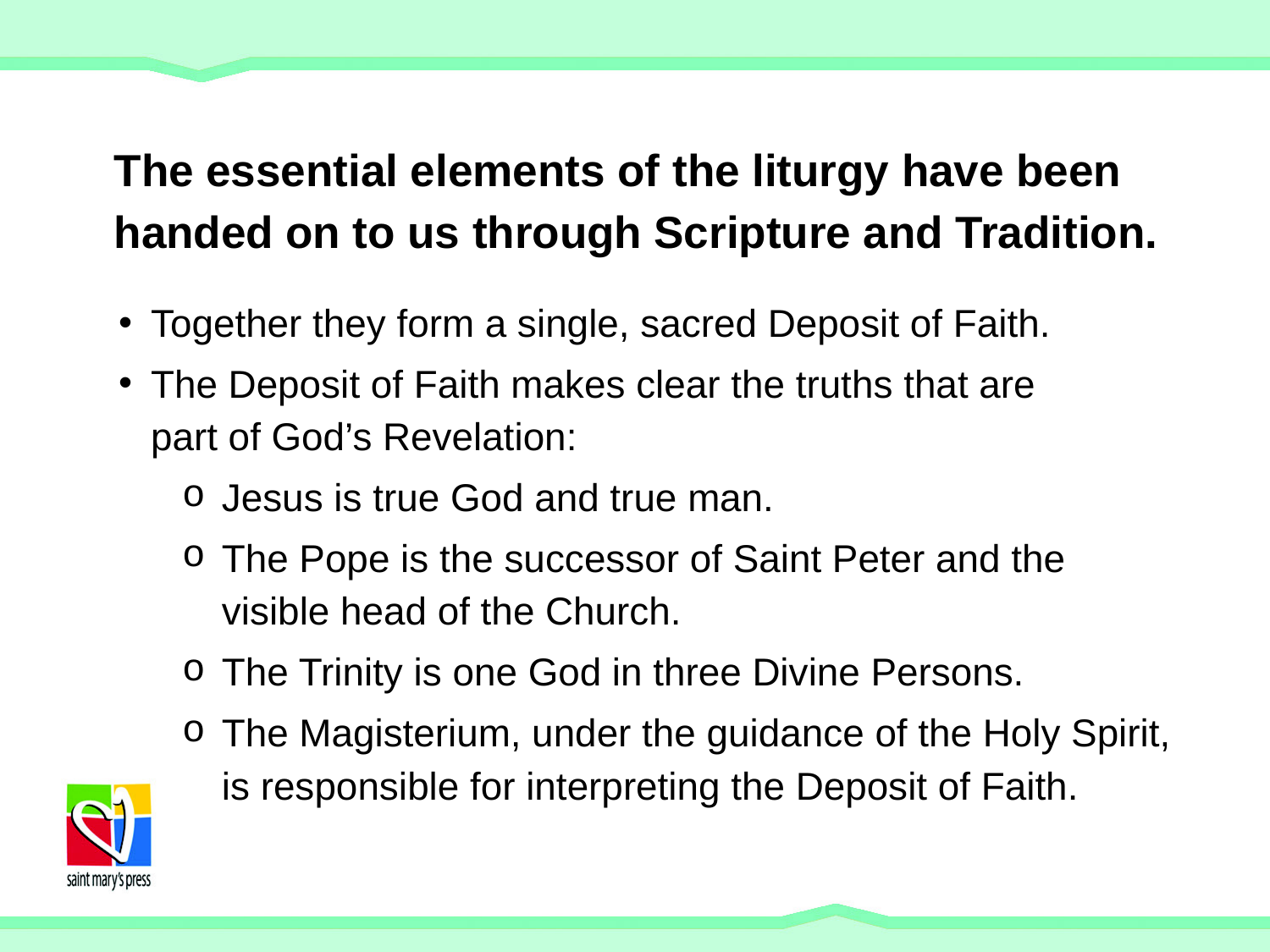

# The essential elements of the liturgy have been handed on to us through Scripture and Tradition.
Together they form a single, sacred Deposit of Faith.
The Deposit of Faith makes clear the truths that are
part of God’s Revelation:
Jesus is true God and true man.
The Pope is the successor of Saint Peter and the visible head of the Church.
The Trinity is one God in three Divine Persons.
The Magisterium, under the guidance of the Holy Spirit, is responsible for interpreting the Deposit of Faith.